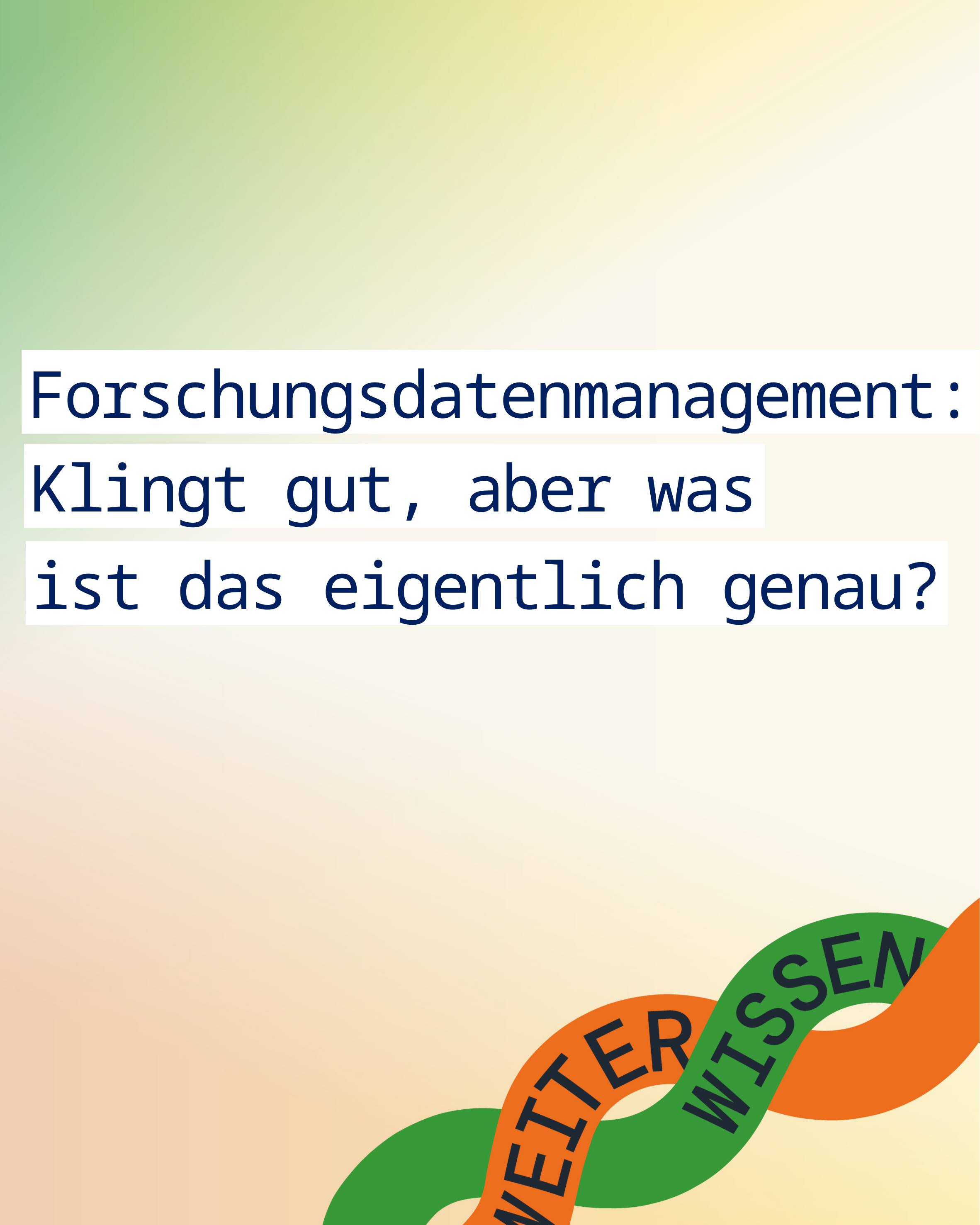

Forschungsdatenmanagement:
Klingt gut, aber was
ist das eigentlich genau?